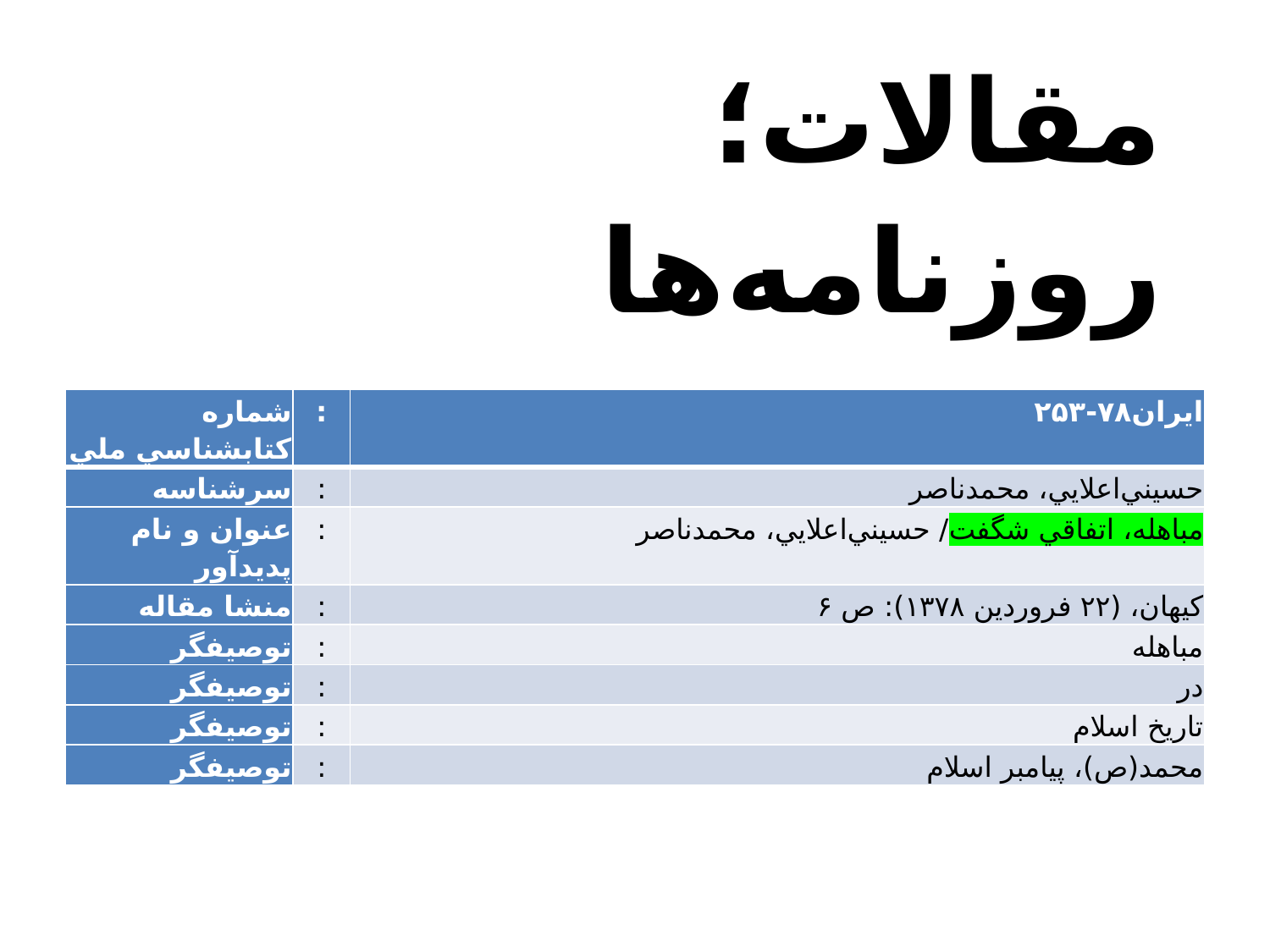

مقالات؛ روزنامه‌ها

| ‏شماره کتابشناسي ملي | : | ايران۷۸-۲۵۳ |
| --- | --- | --- |
| ‏سرشناسه | : | ح‍س‍ي‍ن‍ي‌اع‍لاي‍ي‌، م‍ح‍م‍دن‍اص‍ر |
| ‏عنوان و نام پديدآور | : | م‍ب‍اه‍ل‍ه‌، ات‍ف‍اق‍ي‌ ش‍گ‍ف‍ت‌/ ح‍س‍ي‍ن‍ي‌اع‍لاي‍ي‌، م‍ح‍م‍دن‍اص‍ر |
| ‏منشا مقاله | : | ک‍ي‍ه‍ان‌، (۲۲ ف‍روردي‍ن‌ ۱۳۷۸): ص‌ ۶ |
| ‏توصيفگر | : | م‍ب‍اه‍ل‍ه‌ |
| ‏توصيفگر | : | در |
| ‏توصيفگر | : | ت‍اري‍خ‌ اس‍لام‌ |
| ‏توصيفگر | : | م‍ح‍م‍د(ص‌)، پ‍ي‍ام‍ب‍ر اس‍لام‌ |